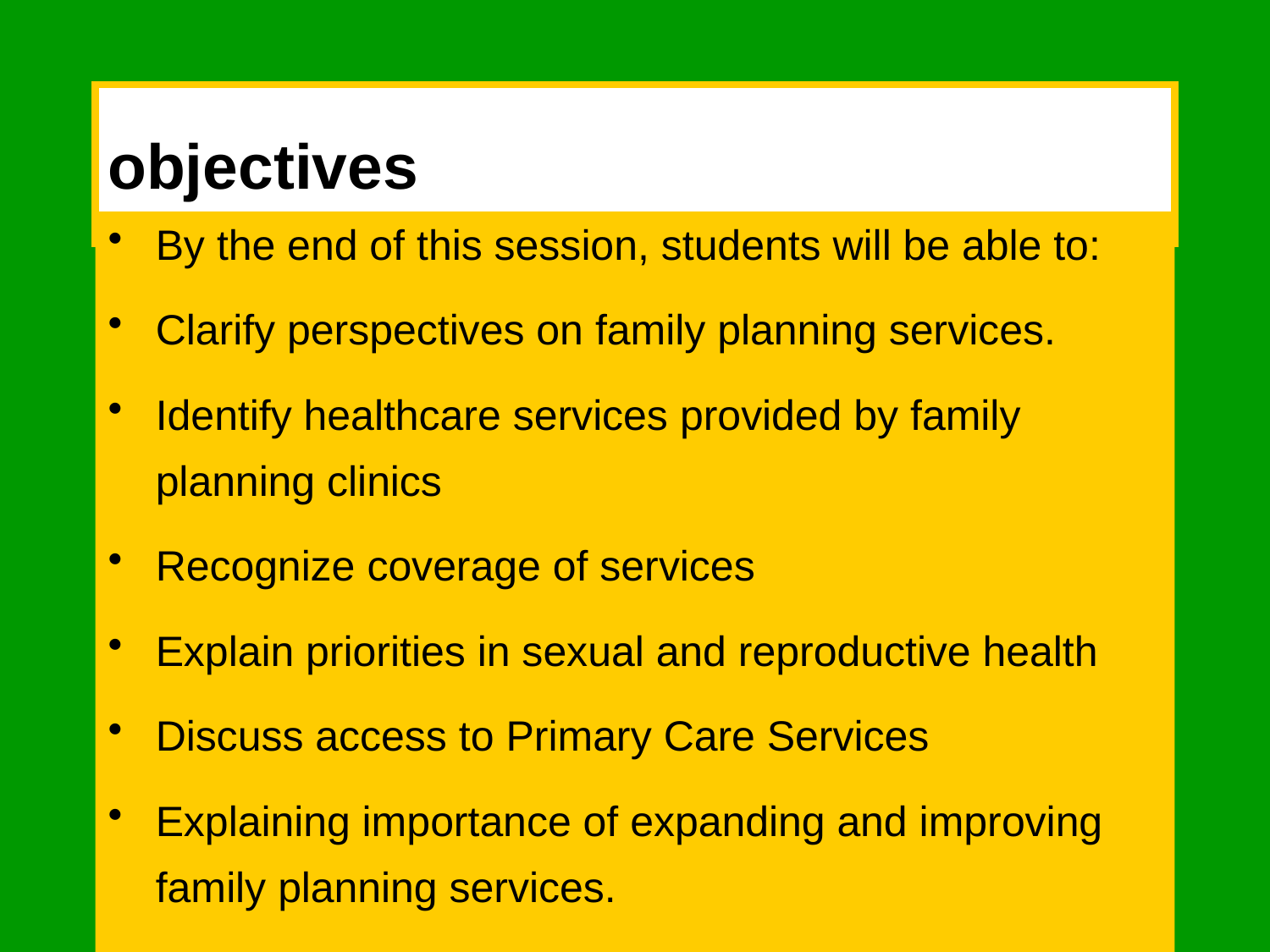

# objectives
By the end of this session, students will be able to:
Clarify perspectives on family planning services.
Identify healthcare services provided by family planning clinics
Recognize coverage of services
Explain priorities in sexual and reproductive health
Discuss access to Primary Care Services
Explaining importance of expanding and improving family planning services.